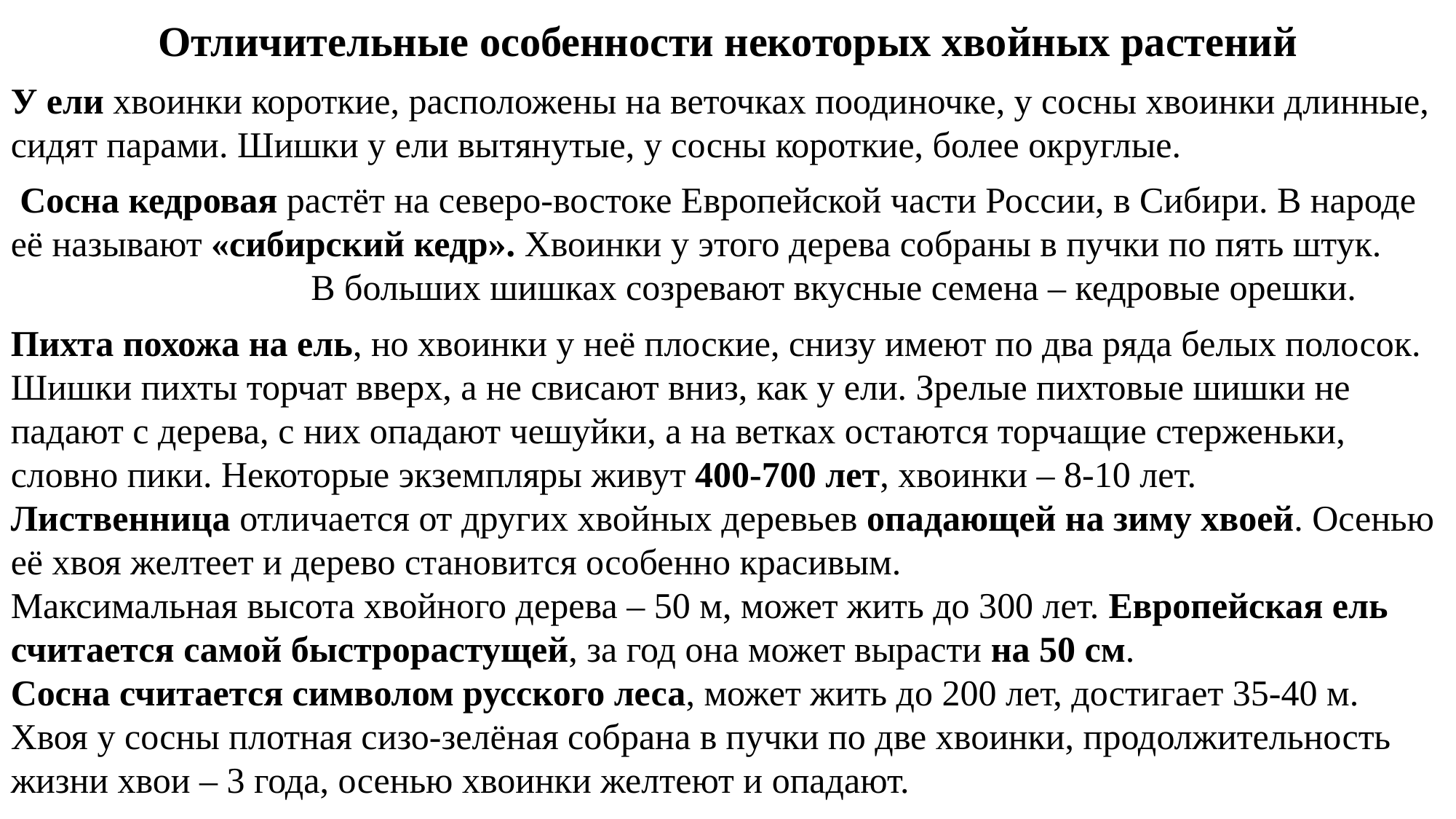

Отличительные особенности некоторых хвойных растений
У ели хвоинки короткие, расположены на веточках поодиночке, у сосны хвоинки длинные, сидят парами. Шишки у ели вытянутые, у сосны короткие, более округлые.
 Сосна кедровая растёт на северо-востоке Европейской части России, в Сибири. В народе её называют «сибирский кедр». Хвоинки у этого дерева собраны в пучки по пять штук.                                        В больших шишках созревают вкусные семена – кедровые орешки.
Пихта похожа на ель, но хвоинки у неё плоские, снизу имеют по два ряда белых полосок. Шишки пихты торчат вверх, а не свисают вниз, как у ели. Зрелые пихтовые шишки не падают с дерева, с них опадают чешуйки, а на ветках остаются торчащие стерженьки, словно пики. Некоторые экземпляры живут 400-700 лет, хвоинки – 8-10 лет.
Лиственница отличается от других хвойных деревьев опадающей на зиму хвоей. Осенью её хвоя желтеет и дерево становится особенно красивым.
Максимальная высота хвойного дерева – 50 м, может жить до 300 лет. Европейская ель считается самой быстрорастущей, за год она может вырасти на 50 см.
Сосна считается символом русского леса, может жить до 200 лет, достигает 35-40 м. Хвоя у сосны плотная сизо-зелёная собрана в пучки по две хвоинки, продолжительность жизни хвои – 3 года, осенью хвоинки желтеют и опадают.